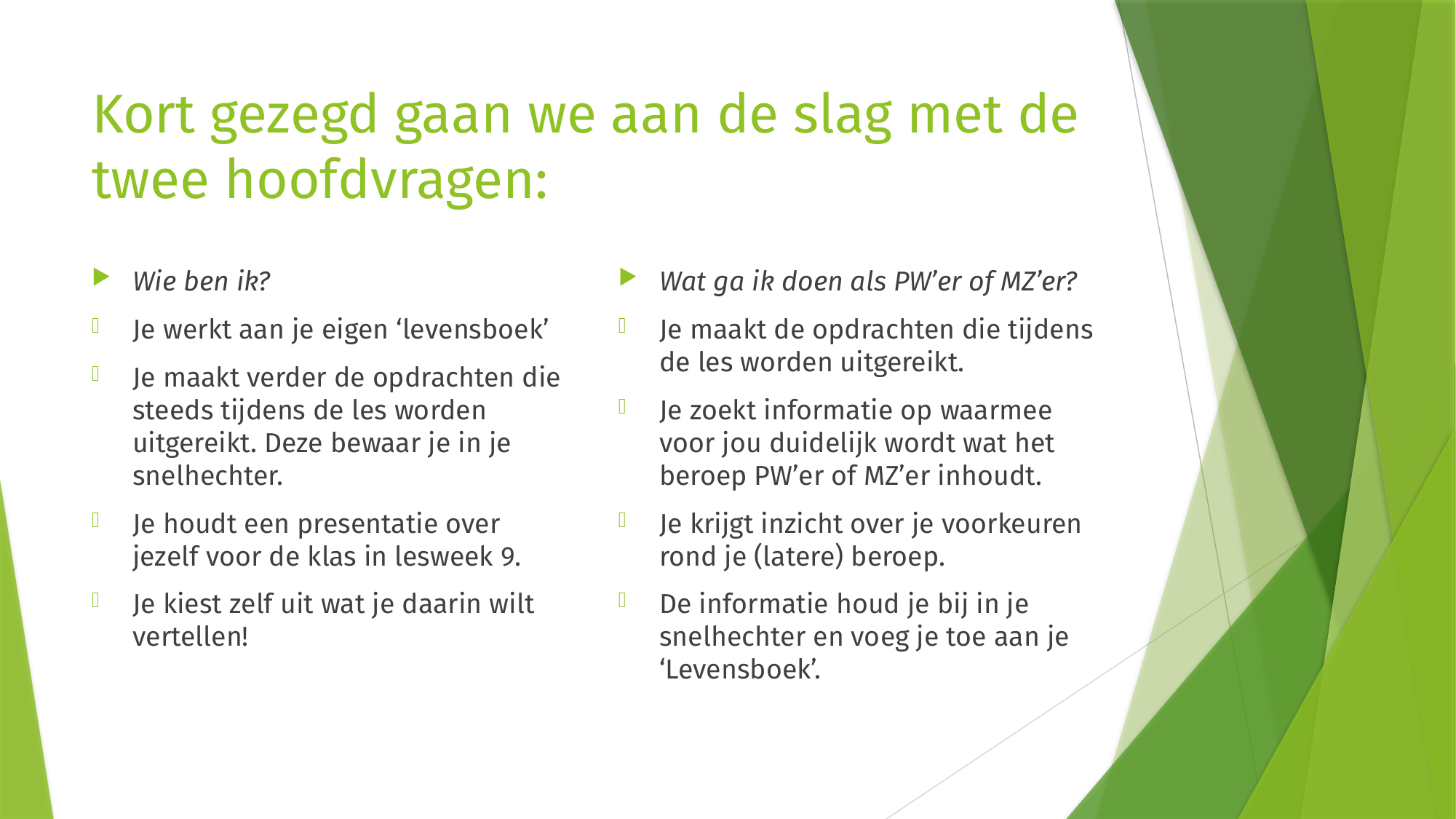

# Kort gezegd gaan we aan de slag met de twee hoofdvragen:
Wie ben ik?
Je werkt aan je eigen ‘levensboek’
Je maakt verder de opdrachten die steeds tijdens de les worden uitgereikt. Deze bewaar je in je snelhechter.
Je houdt een presentatie over jezelf voor de klas in lesweek 9.
Je kiest zelf uit wat je daarin wilt vertellen!
Wat ga ik doen als PW’er of MZ’er?
Je maakt de opdrachten die tijdens de les worden uitgereikt.
Je zoekt informatie op waarmee voor jou duidelijk wordt wat het beroep PW’er of MZ’er inhoudt.
Je krijgt inzicht over je voorkeuren rond je (latere) beroep.
De informatie houd je bij in je snelhechter en voeg je toe aan je ‘Levensboek’.